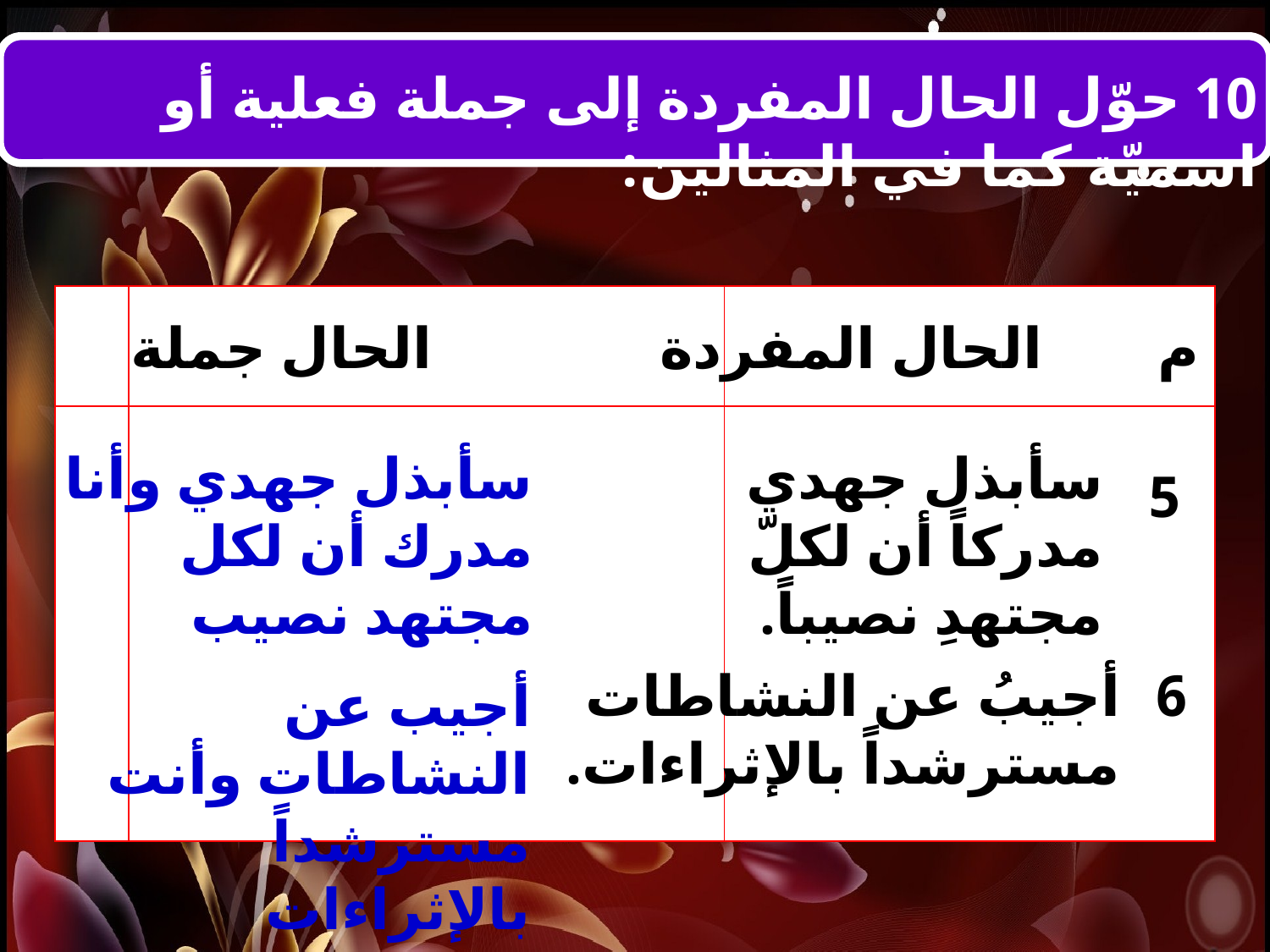

10 حوّل الحال المفردة إلى جملة فعلية أو اسميّة كما في المثالين:
|  |  |  |
| --- | --- | --- |
|  |  |  |
الحال جملة
الحال المفردة
م
سأبذل جهدي وأنا مدرك أن لكل مجتهد نصيب
سأبذل جهدي مدركاً أن لكلّ مجتهدِ نصيباً.
5
أجيبُ عن النشاطات مسترشداً بالإثراءات.
6
أجيب عن النشاطات وأنت مسترشداً بالإثراءات